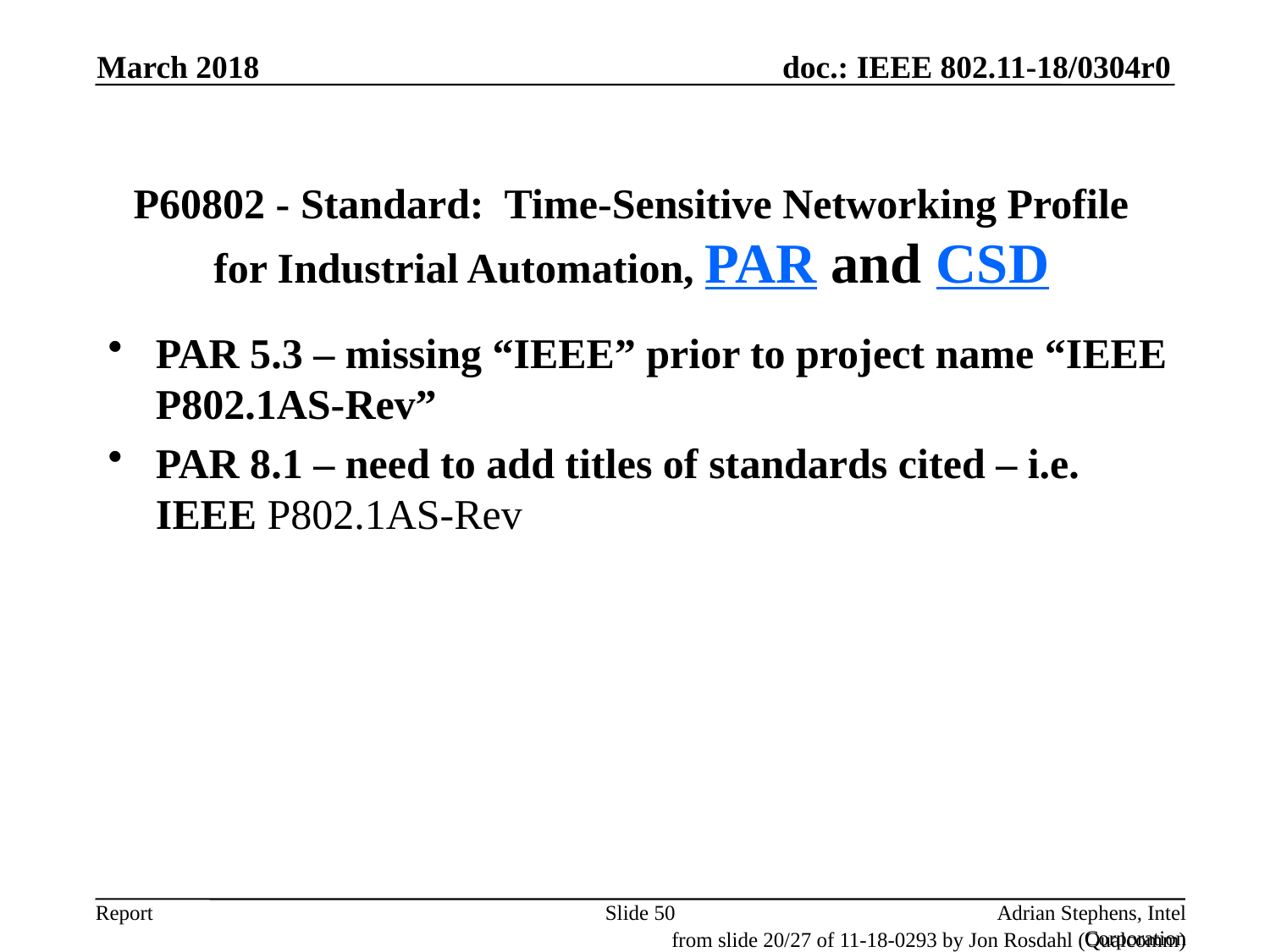

March 2018
# P60802 - Standard:  Time-Sensitive Networking Profile for Industrial Automation, PAR and CSD
PAR 5.3 – missing “IEEE” prior to project name “IEEE P802.1AS-Rev”
PAR 8.1 – need to add titles of standards cited – i.e. IEEE P802.1AS-Rev
Slide 50
Adrian Stephens, Intel Corporation
from slide 20/27 of 11-18-0293 by Jon Rosdahl (Qualcomm)